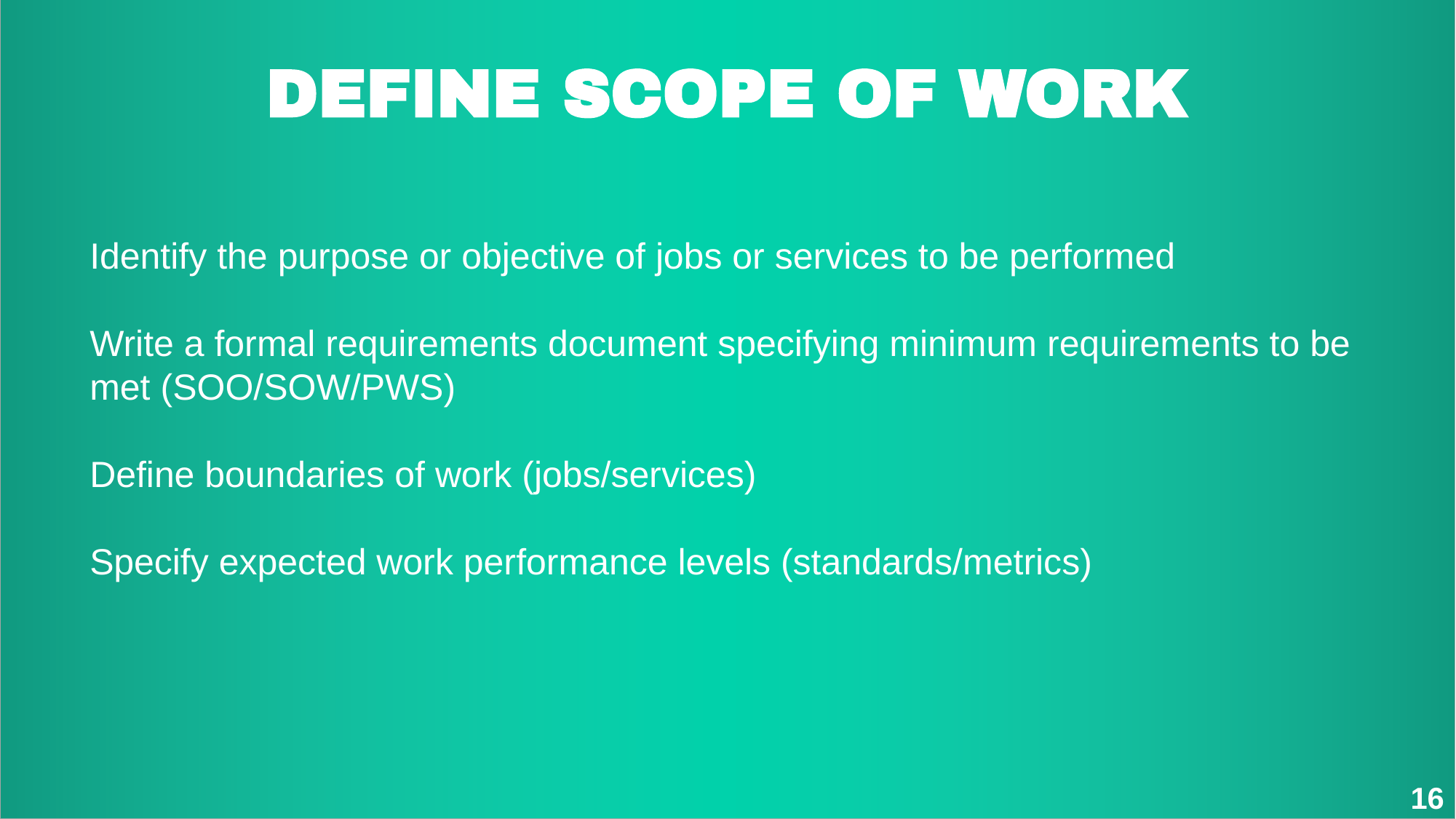

DEFINE SCOPE OF WORK
Identify the purpose or objective of jobs or services to be performed
Write a formal requirements document specifying minimum requirements to be met (SOO/SOW/PWS)
Define boundaries of work (jobs/services)
Specify expected work performance levels (standards/metrics)
16